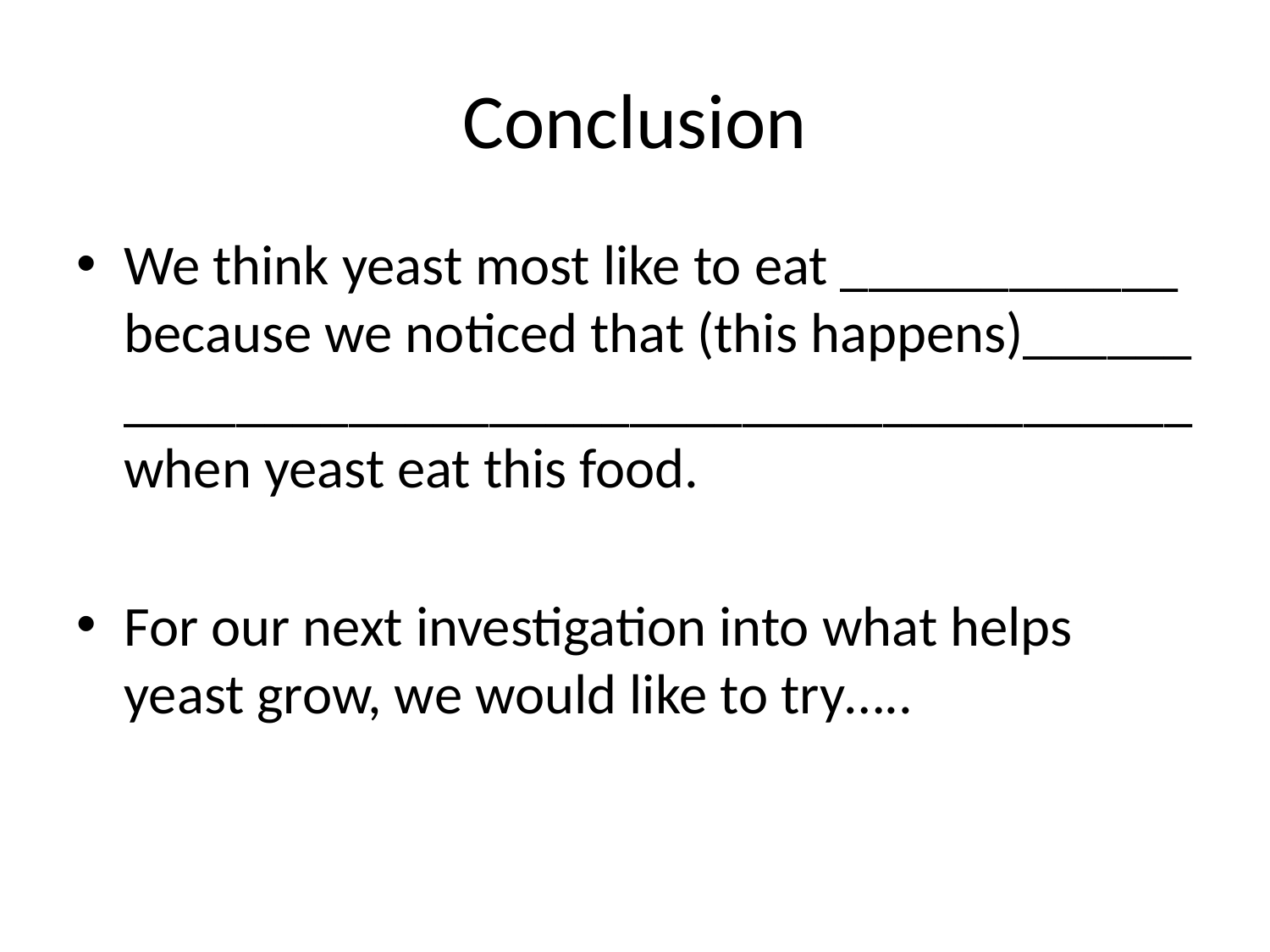

# Conclusion
We think yeast most like to eat ____________ because we noticed that (this happens)______ ______________________________________ when yeast eat this food.

For our next investigation into what helps yeast grow, we would like to try…..